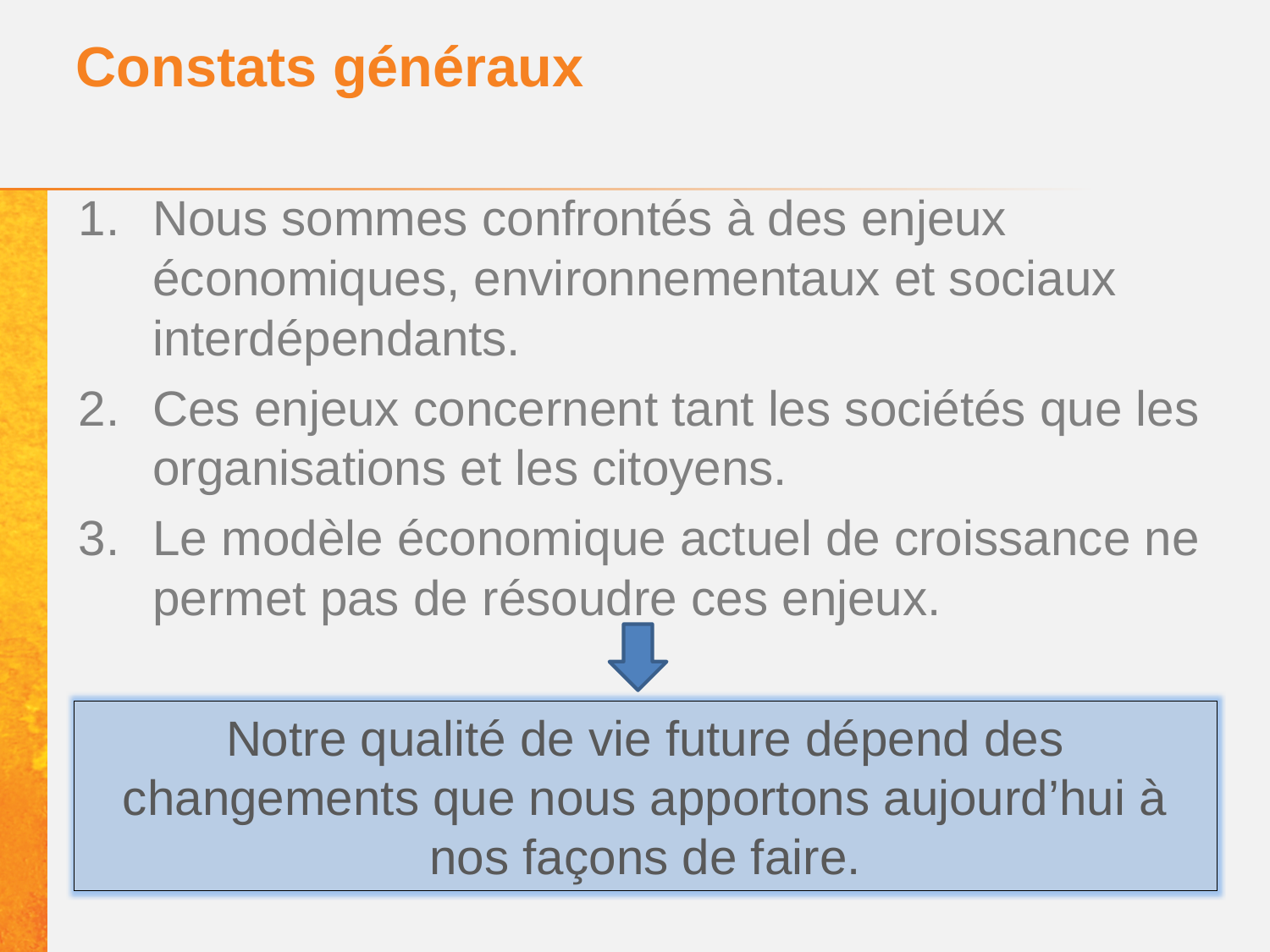

# Constats généraux
Nous sommes confrontés à des enjeux économiques, environnementaux et sociaux interdépendants.
Ces enjeux concernent tant les sociétés que les organisations et les citoyens.
Le modèle économique actuel de croissance ne permet pas de résoudre ces enjeux.

Notre qualité de vie future dépend des changements que nous apportons aujourd’hui à nos façons de faire.